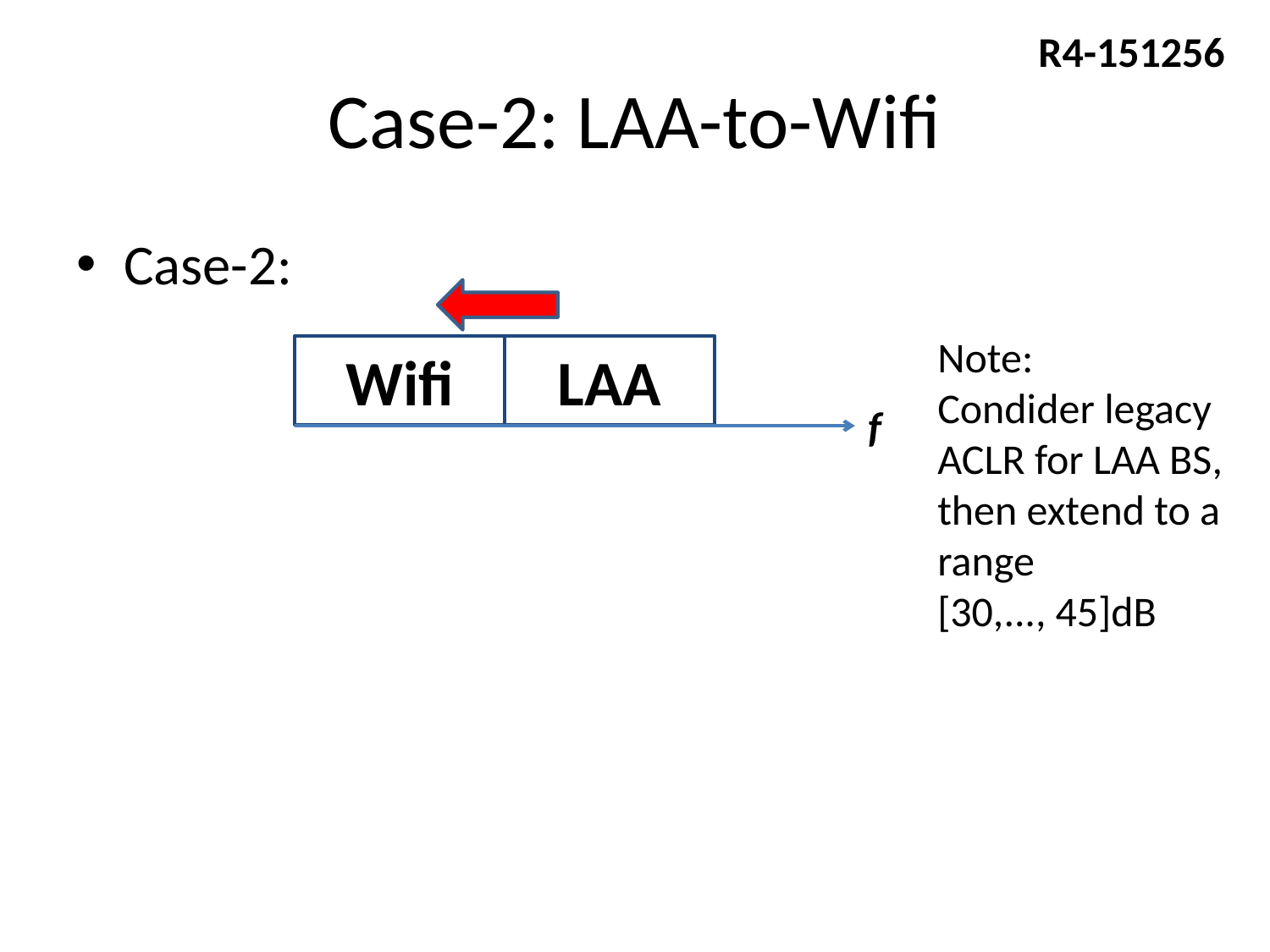

R4-151256
# Case-2: LAA-to-Wifi
Case-2:

Note:
Condider legacy ACLR for LAA BS, then extend to a range
[30,..., 45]dB
LAA
Wifi
f